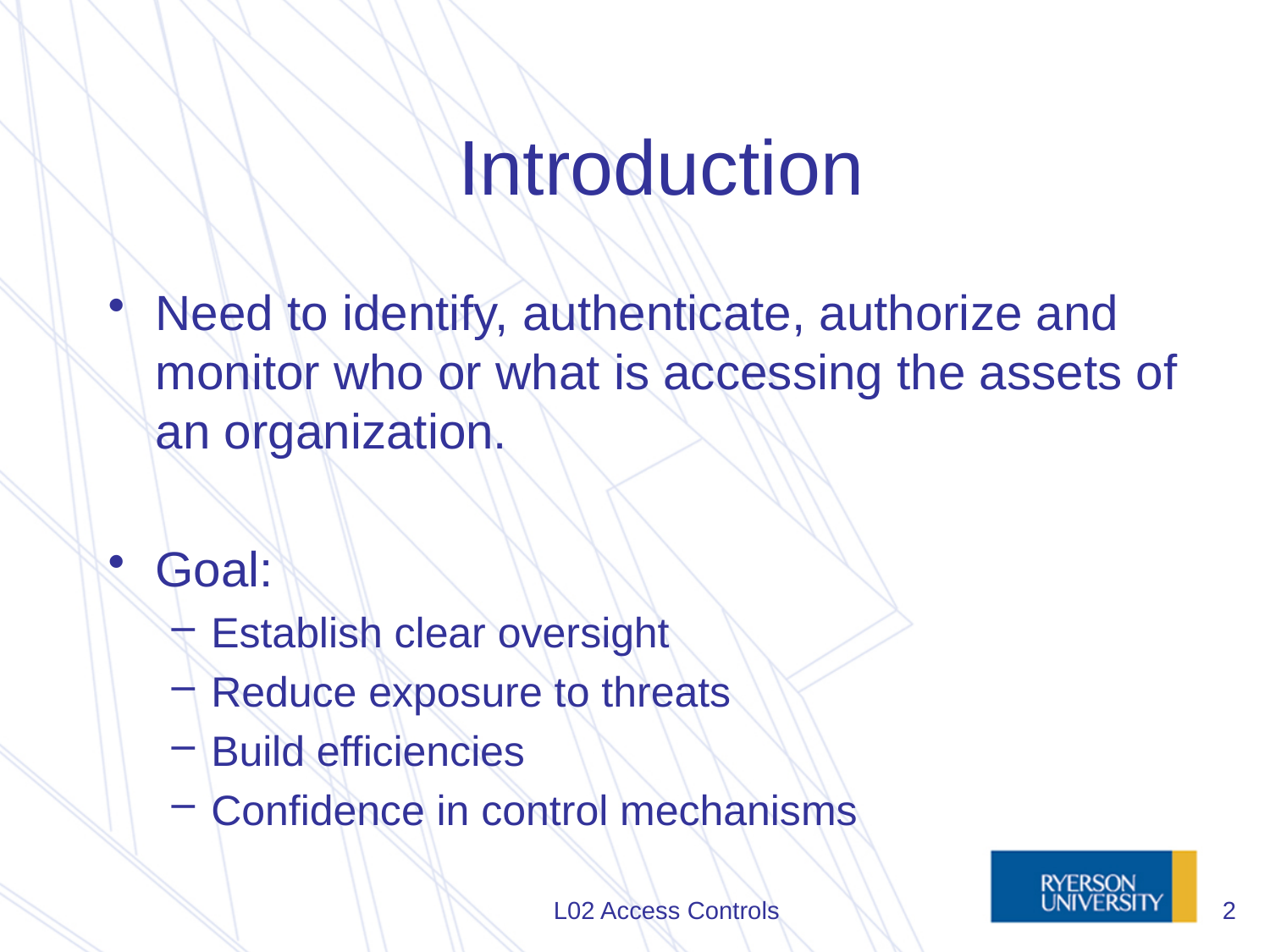

# Introduction
Need to identify, authenticate, authorize and monitor who or what is accessing the assets of an organization.

Goal:
Establish clear oversight
Reduce exposure to threats
Build efficiencies
Confidence in control mechanisms
L02 Access Controls
2